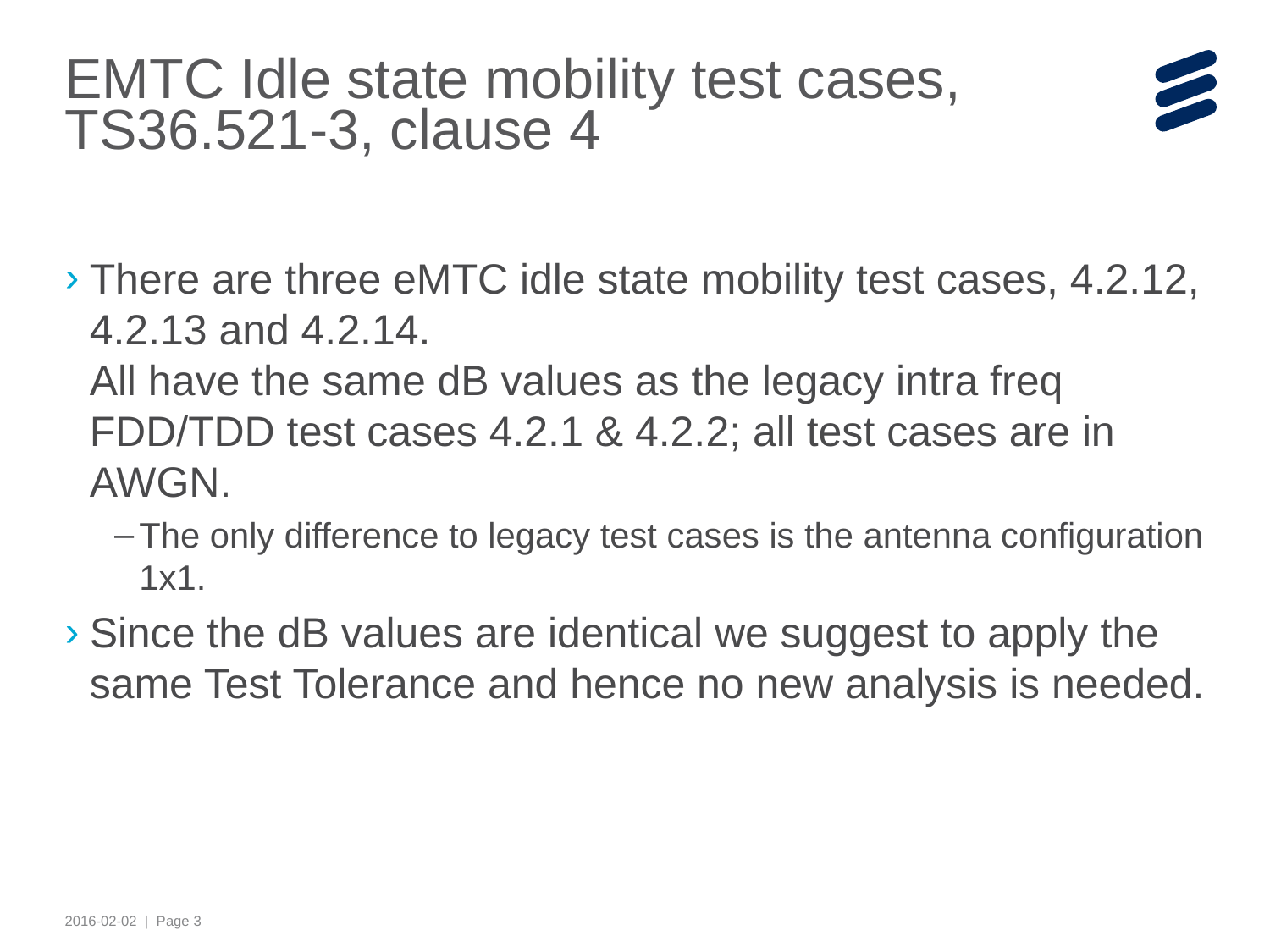

# EMTC Idle state mobility test cases, TS36.521-3, clause 4
There are three eMTC idle state mobility test cases, 4.2.12, 4.2.13 and 4.2.14.
All have the same dB values as the legacy intra freq FDD/TDD test cases 4.2.1 & 4.2.2; all test cases are in AWGN.
The only difference to legacy test cases is the antenna configuration 1x1.
Since the dB values are identical we suggest to apply the same Test Tolerance and hence no new analysis is needed.